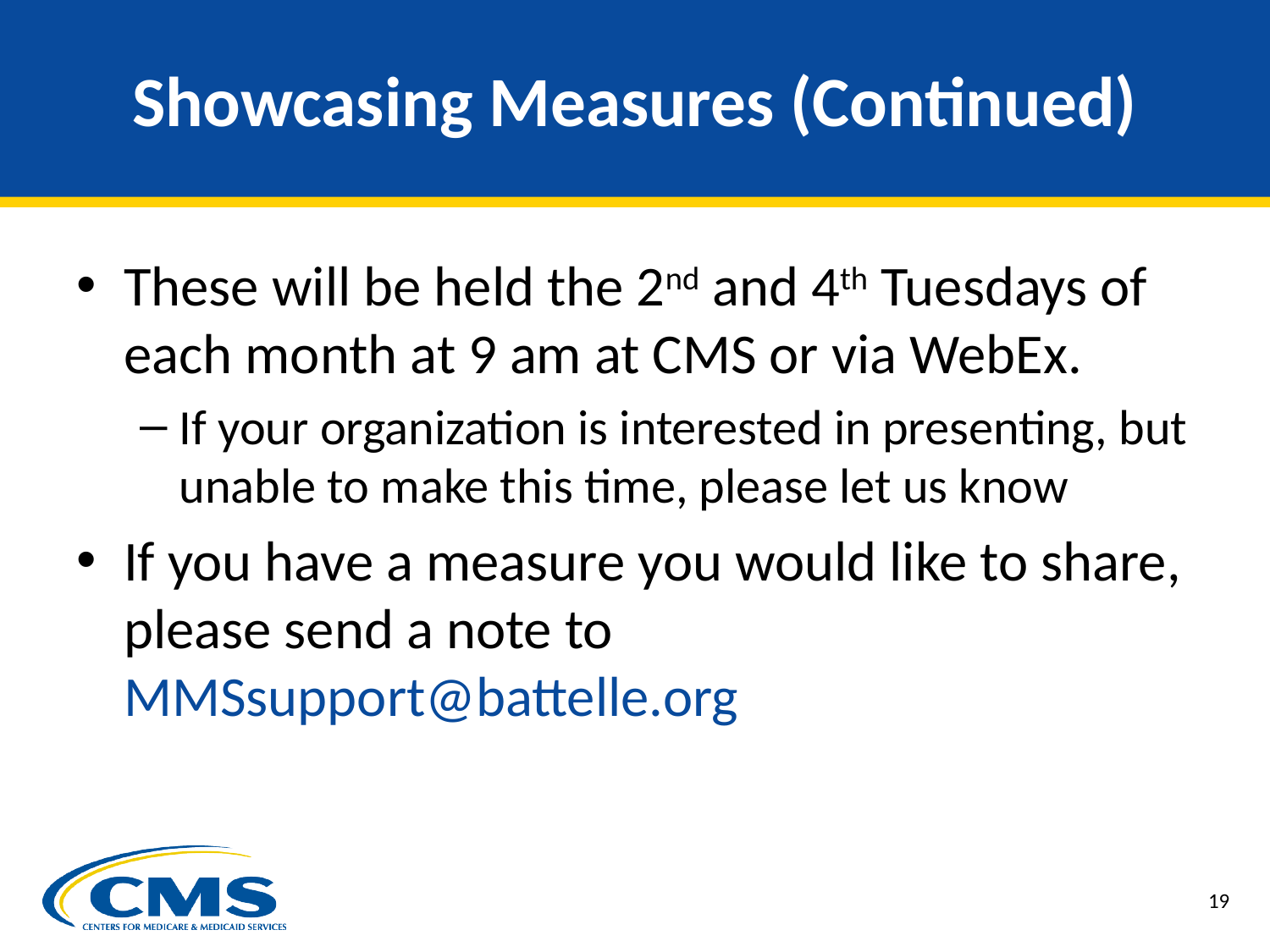

# Showcasing Measures (Continued)
These will be held the 2nd and 4th Tuesdays of each month at 9 am at CMS or via WebEx.
If your organization is interested in presenting, but unable to make this time, please let us know
If you have a measure you would like to share, please send a note to MMSsupport@battelle.org